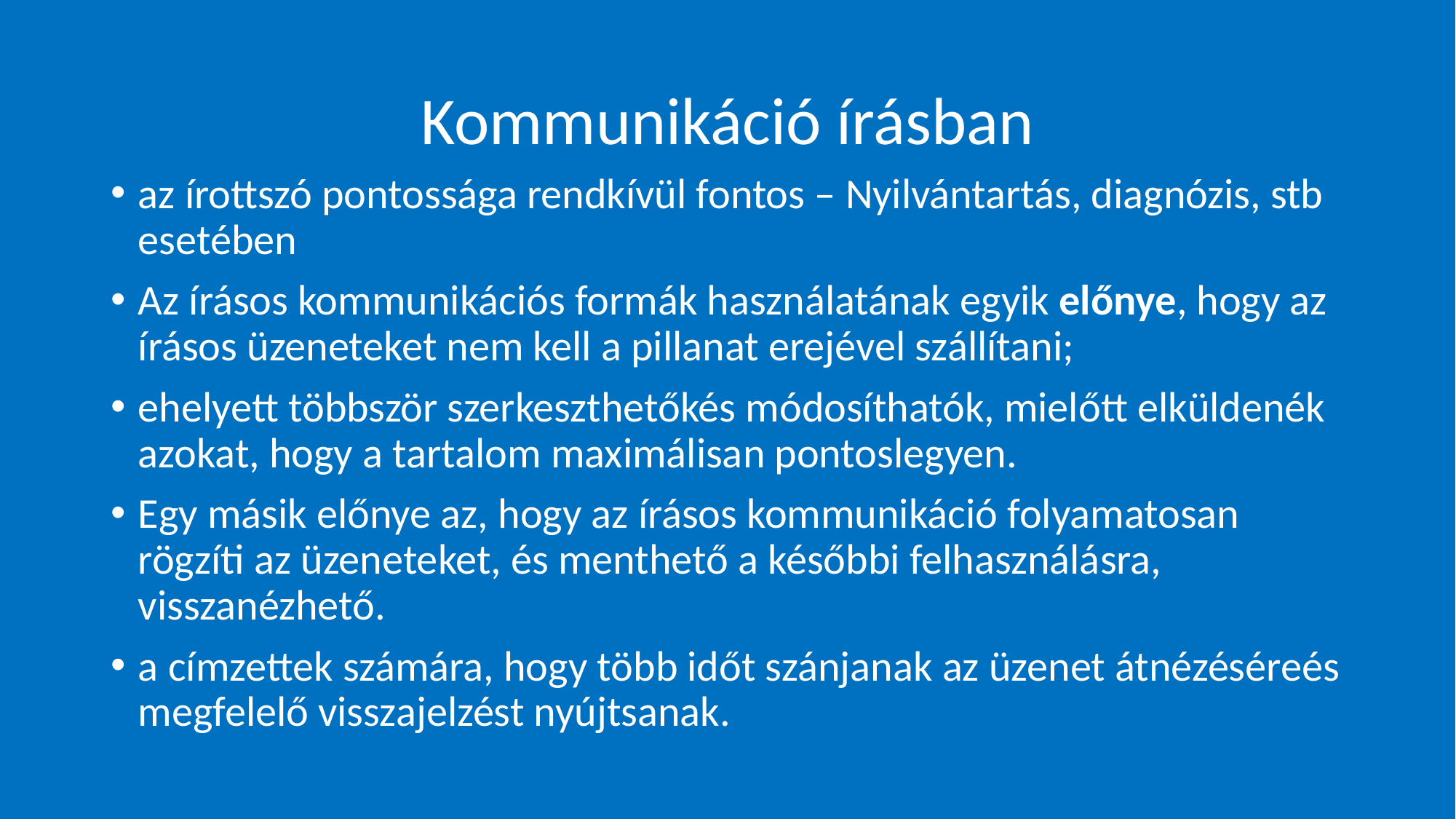

# Kommunikáció írásban
az írottszó pontossága rendkívül fontos – Nyilvántartás, diagnózis, stb esetében
Az írásos kommunikációs formák használatának egyik előnye, hogy az írásos üzeneteket nem kell a pillanat erejével szállítani;
ehelyett többször szerkeszthetőkés módosíthatók, mielőtt elküldenék azokat, hogy a tartalom maximálisan pontoslegyen.
Egy másik előnye az, hogy az írásos kommunikáció folyamatosan rögzíti az üzeneteket, és menthető a későbbi felhasználásra, visszanézhető.
a címzettek számára, hogy több időt szánjanak az üzenet átnézéséreés megfelelő visszajelzést nyújtsanak.